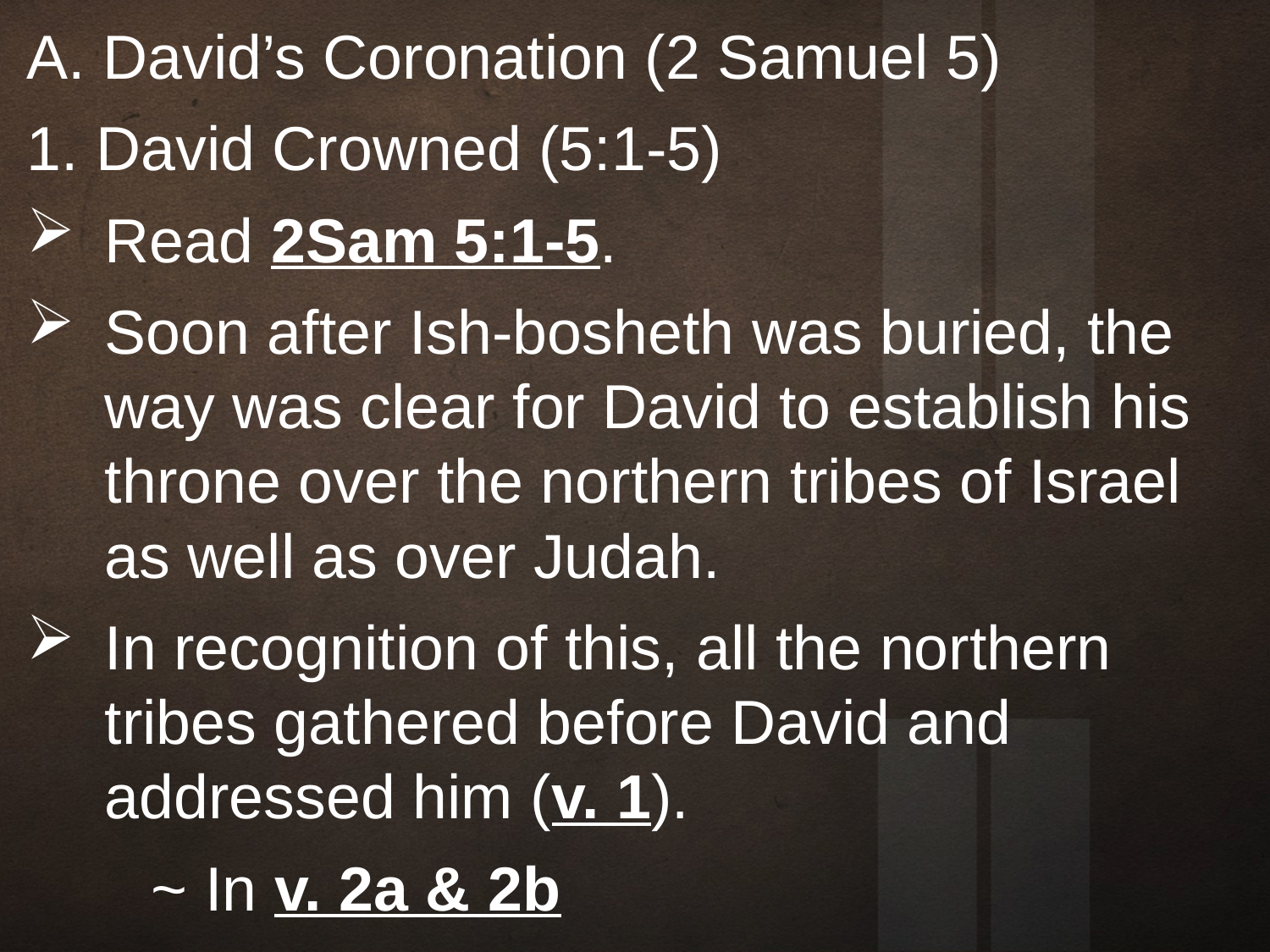

A. David’s Coronation (2 Samuel 5)
1. David Crowned (5:1-5)
Read 2Sam 5:1-5.
Soon after Ish-bosheth was buried, the way was clear for David to establish his throne over the northern tribes of Israel as well as over Judah.
In recognition of this, all the northern tribes gathered before David and addressed him (v. 1).
	~ In v. 2a & 2b